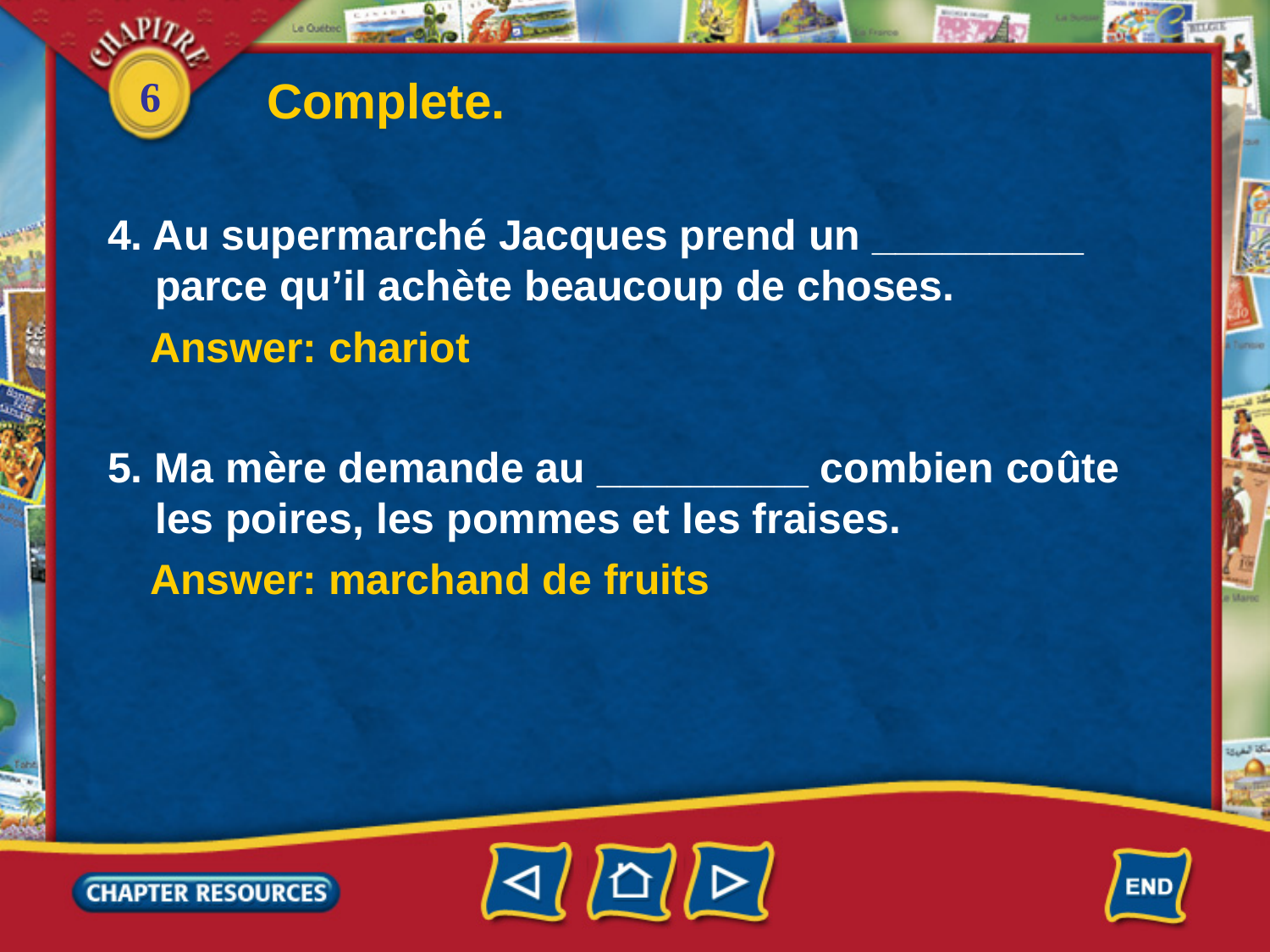

Complete.
4. Au supermarché Jacques prend un _________
    parce qu’il achète beaucoup de choses.
Answer: chariot
5. Ma mère demande au _________ combien coûte
    les poires, les pommes et les fraises.
Answer: marchand de fruits